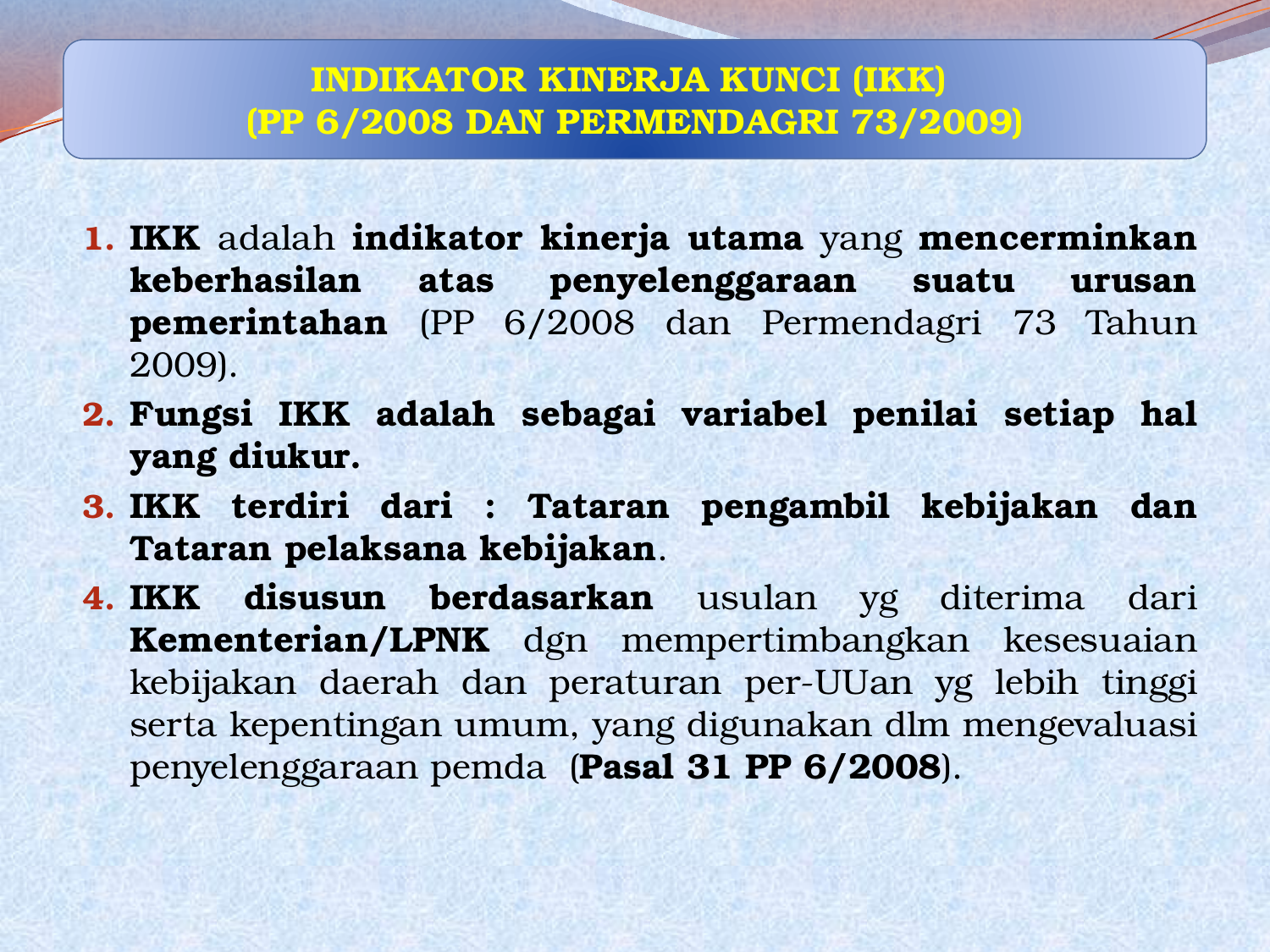

INDIKATOR KINERJA KUNCI (IKK)
(PP 6/2008 dan Permendagri 73/2009)
IKK adalah indikator kinerja utama yang mencerminkan keberhasilan atas penyelenggaraan suatu urusan pemerintahan (PP 6/2008 dan Permendagri 73 Tahun 2009).
Fungsi IKK adalah sebagai variabel penilai setiap hal yang diukur.
IKK terdiri dari : Tataran pengambil kebijakan dan Tataran pelaksana kebijakan.
IKK disusun berdasarkan usulan yg diterima dari Kementerian/LPNK dgn mempertimbangkan kesesuaian kebijakan daerah dan peraturan per-UUan yg lebih tinggi serta kepentingan umum, yang digunakan dlm mengevaluasi penyelenggaraan pemda  (Pasal 31 PP 6/2008).